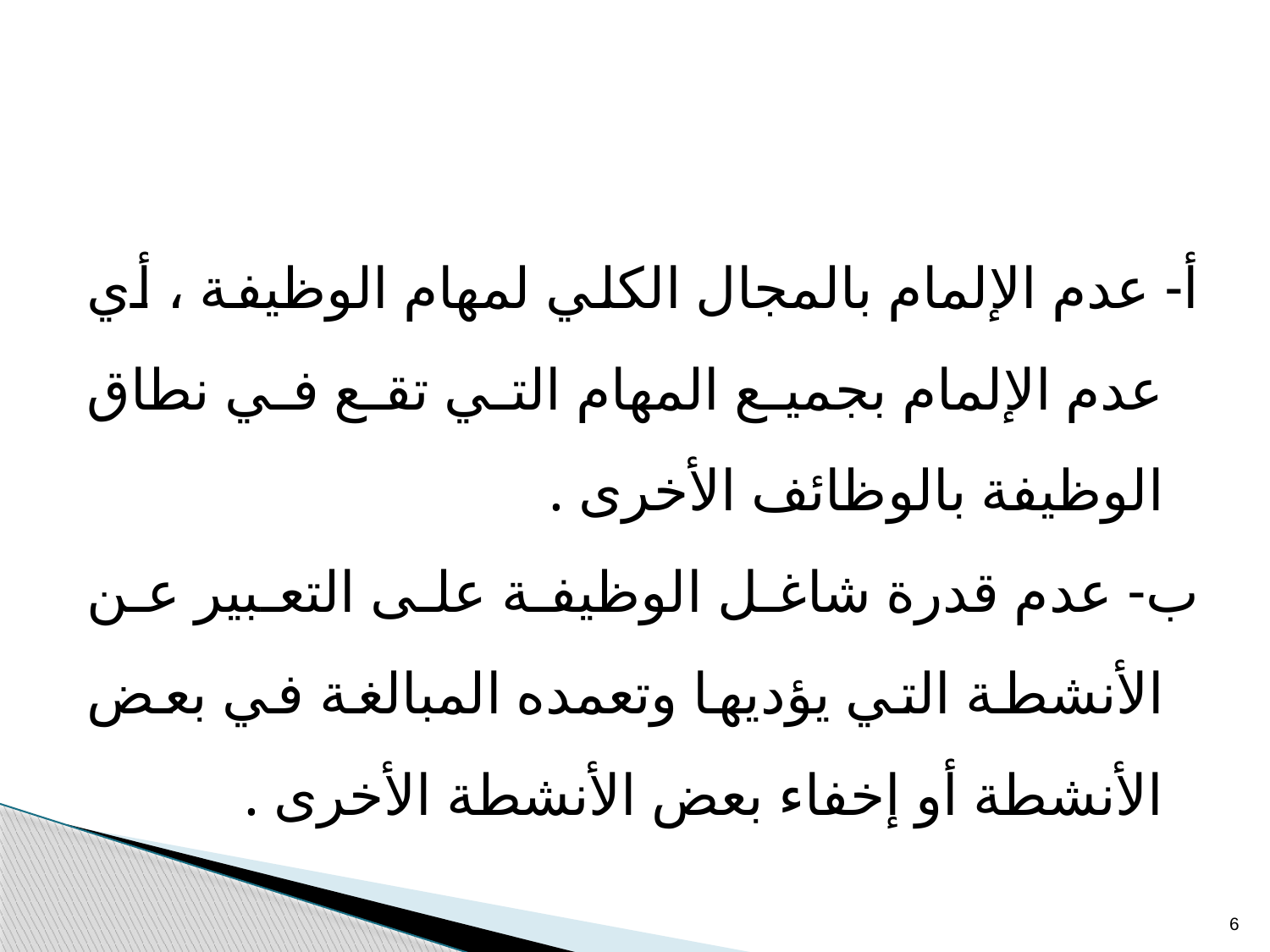

أ- عدم الإلمام بالمجال الكلي لمهام الوظيفة ، أي عدم الإلمام بجميع المهام التي تقع في نطاق الوظيفة بالوظائف الأخرى .
ب- عدم قدرة شاغل الوظيفة على التعبير عن الأنشطة التي يؤديها وتعمده المبالغة في بعض الأنشطة أو إخفاء بعض الأنشطة الأخرى .

6